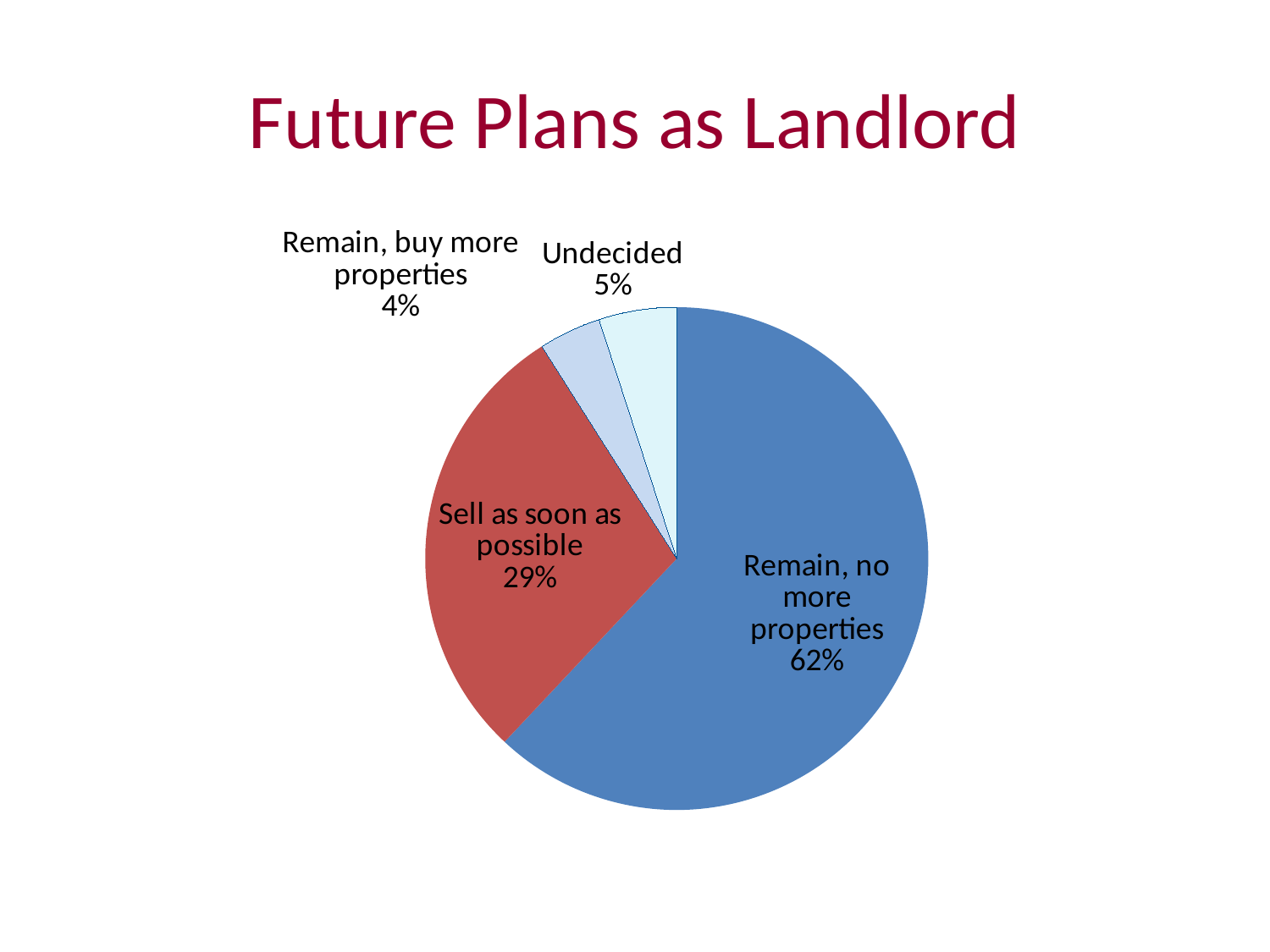

# Future Plans as Landlord

### Chart

| Category | Sales |
|---|---|
| Remain, no more properties | 62.0 |
| Sell as soon as possible | 29.0 |
| Remain, buy more properties | 4.0 |
| Undecided | 5.0 |